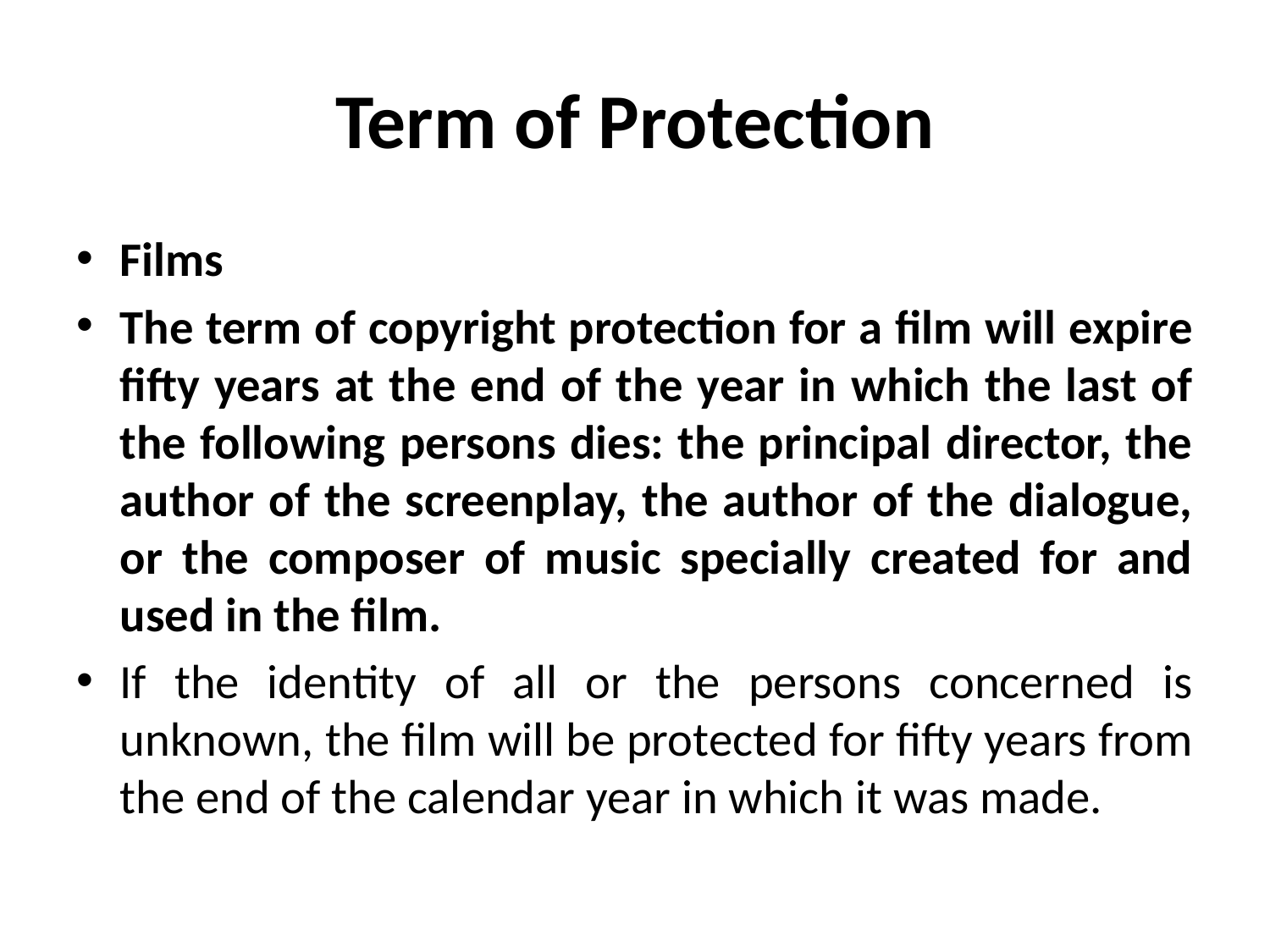

# Term of Protection
Films
The term of copyright protection for a film will expire fifty years at the end of the year in which the last of the following persons dies: the principal director, the author of the screenplay, the author of the dialogue, or the composer of music specially created for and used in the film.
If the identity of all or the persons concerned is unknown, the film will be protected for fifty years from the end of the calendar year in which it was made.